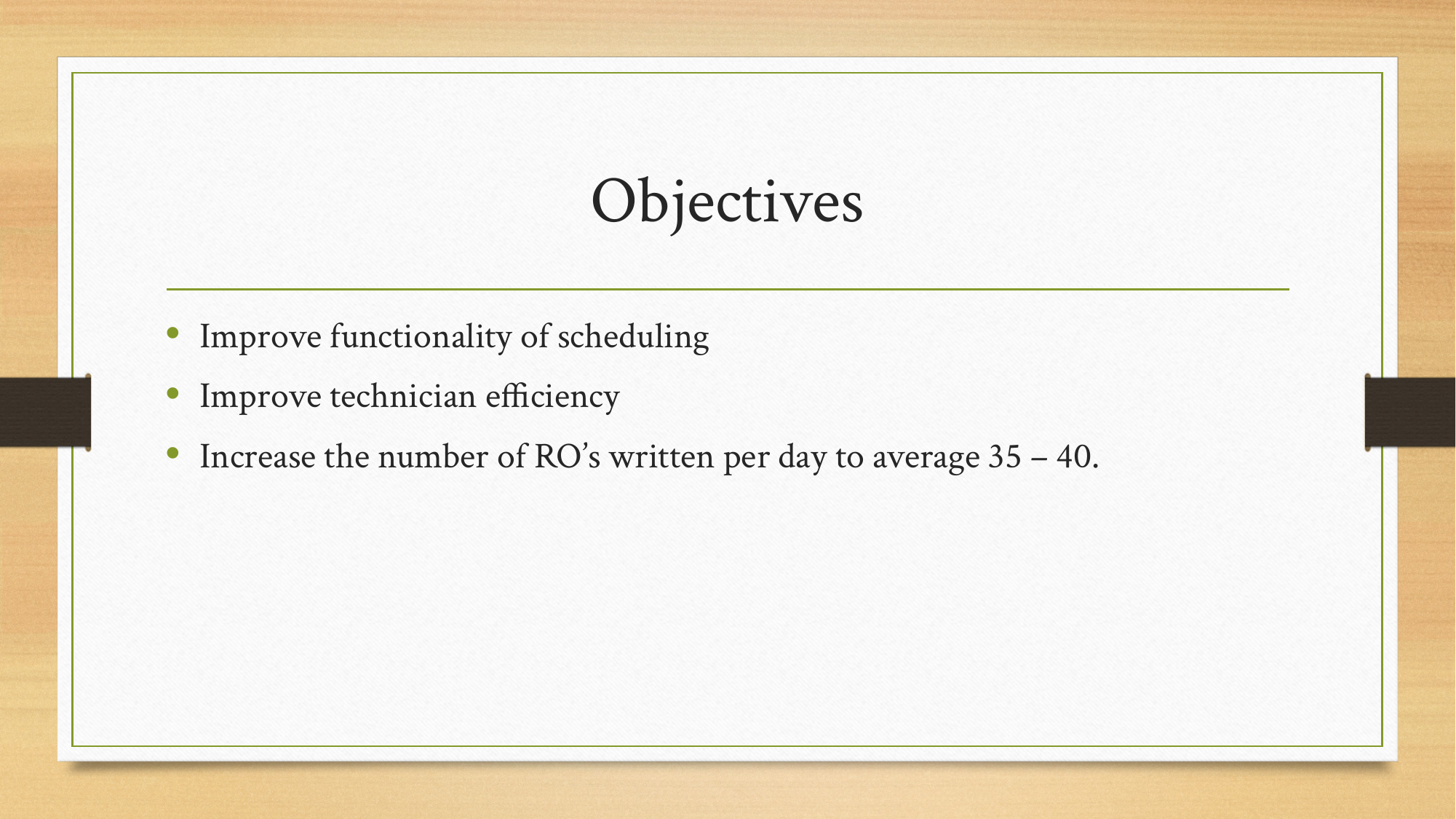

# Objectives
Improve functionality of scheduling
Improve technician efficiency
Increase the number of RO’s written per day to average 35 – 40.